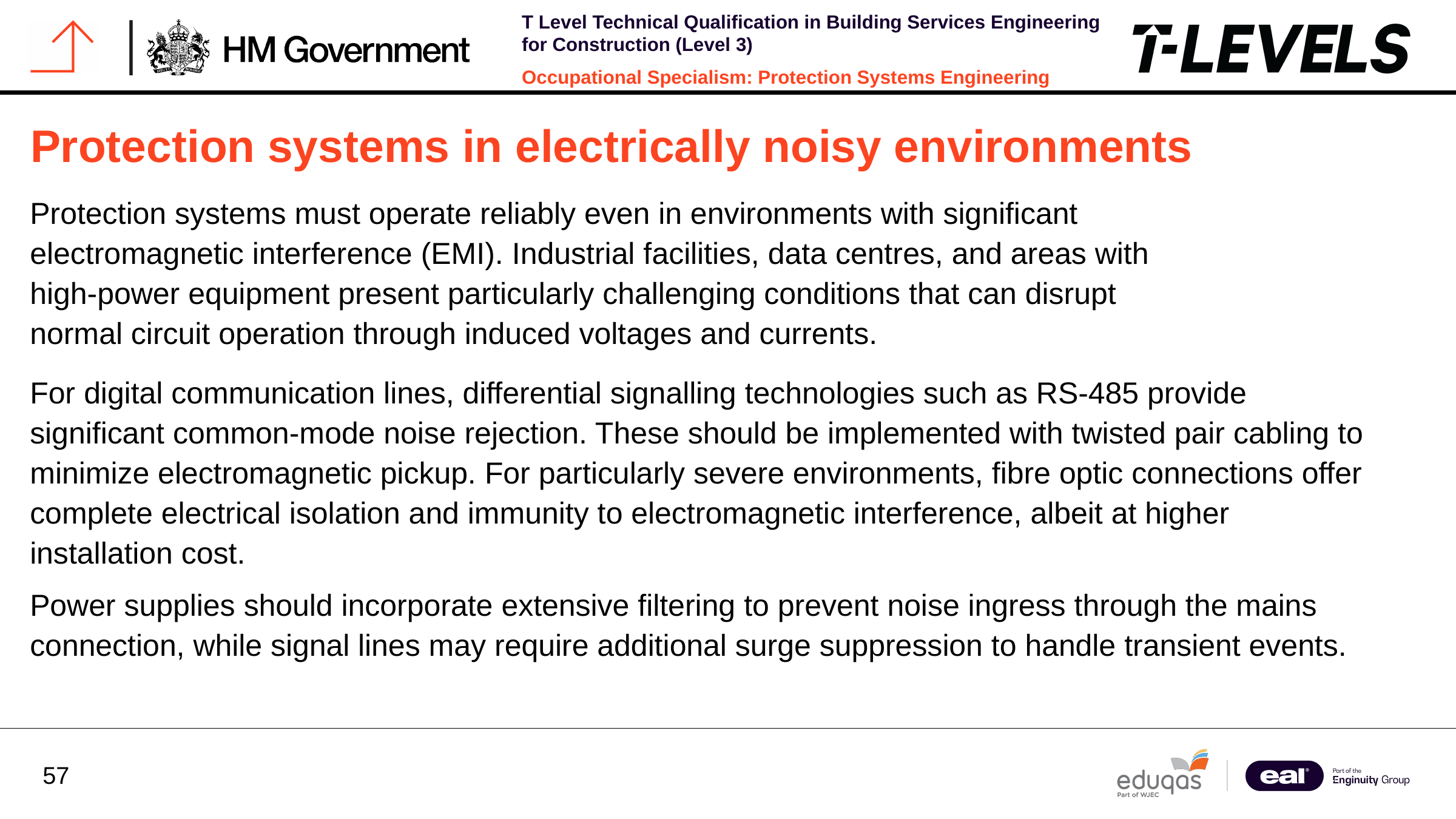

Protection systems in electrically noisy environments
Protection systems must operate reliably even in environments with significant electromagnetic interference (EMI). Industrial facilities, data centres, and areas with high-power equipment present particularly challenging conditions that can disrupt normal circuit operation through induced voltages and currents.
For digital communication lines, differential signalling technologies such as RS-485 provide significant common-mode noise rejection. These should be implemented with twisted pair cabling to minimize electromagnetic pickup. For particularly severe environments, fibre optic connections offer complete electrical isolation and immunity to electromagnetic interference, albeit at higher installation cost.
Power supplies should incorporate extensive filtering to prevent noise ingress through the mains connection, while signal lines may require additional surge suppression to handle transient events.